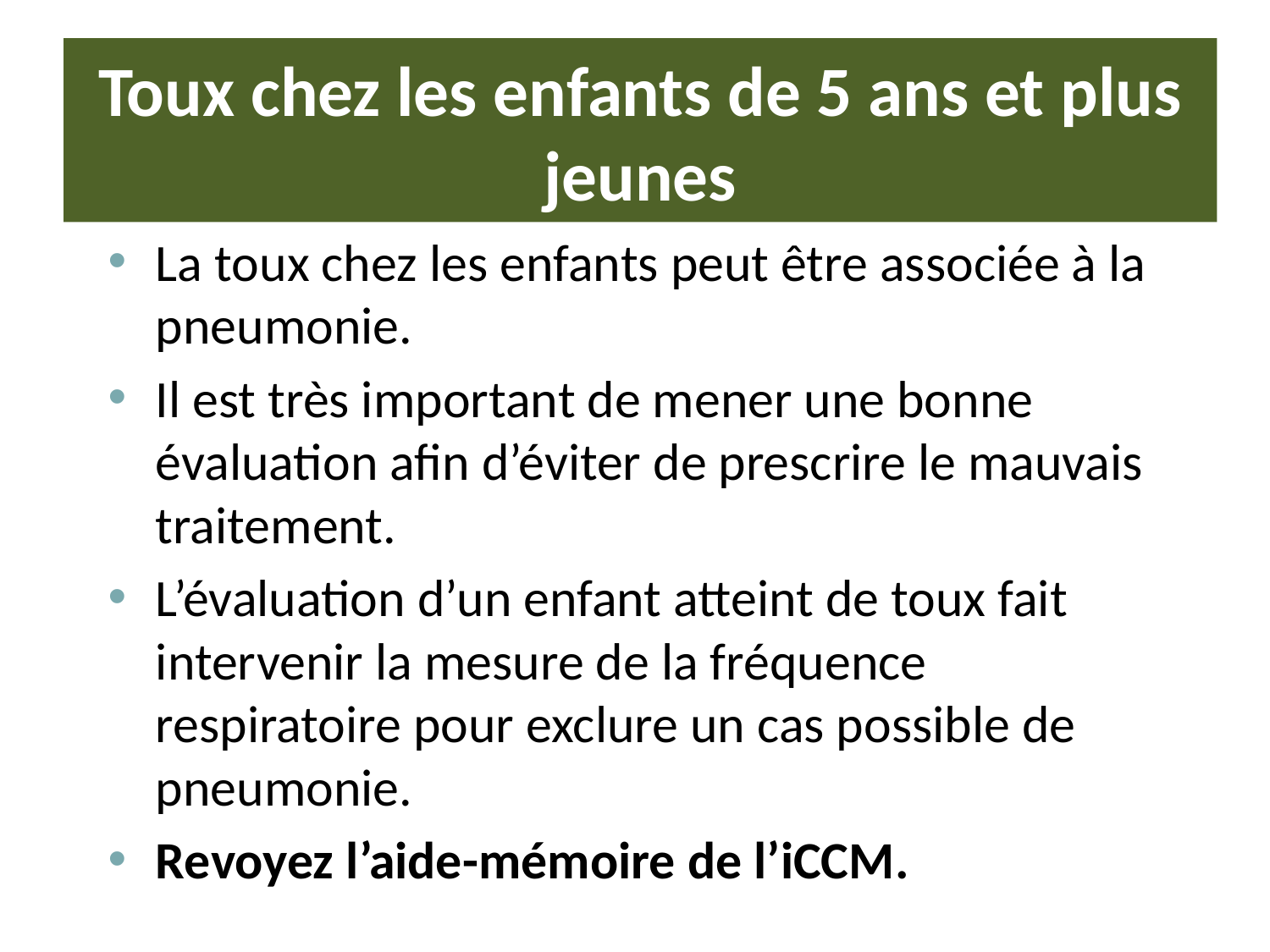

# Toux chez les enfants de 5 ans et plus jeunes
La toux chez les enfants peut être associée à la pneumonie.
Il est très important de mener une bonne évaluation afin d’éviter de prescrire le mauvais traitement.
L’évaluation d’un enfant atteint de toux fait intervenir la mesure de la fréquence respiratoire pour exclure un cas possible de pneumonie.
Revoyez l’aide-mémoire de l’iCCM.